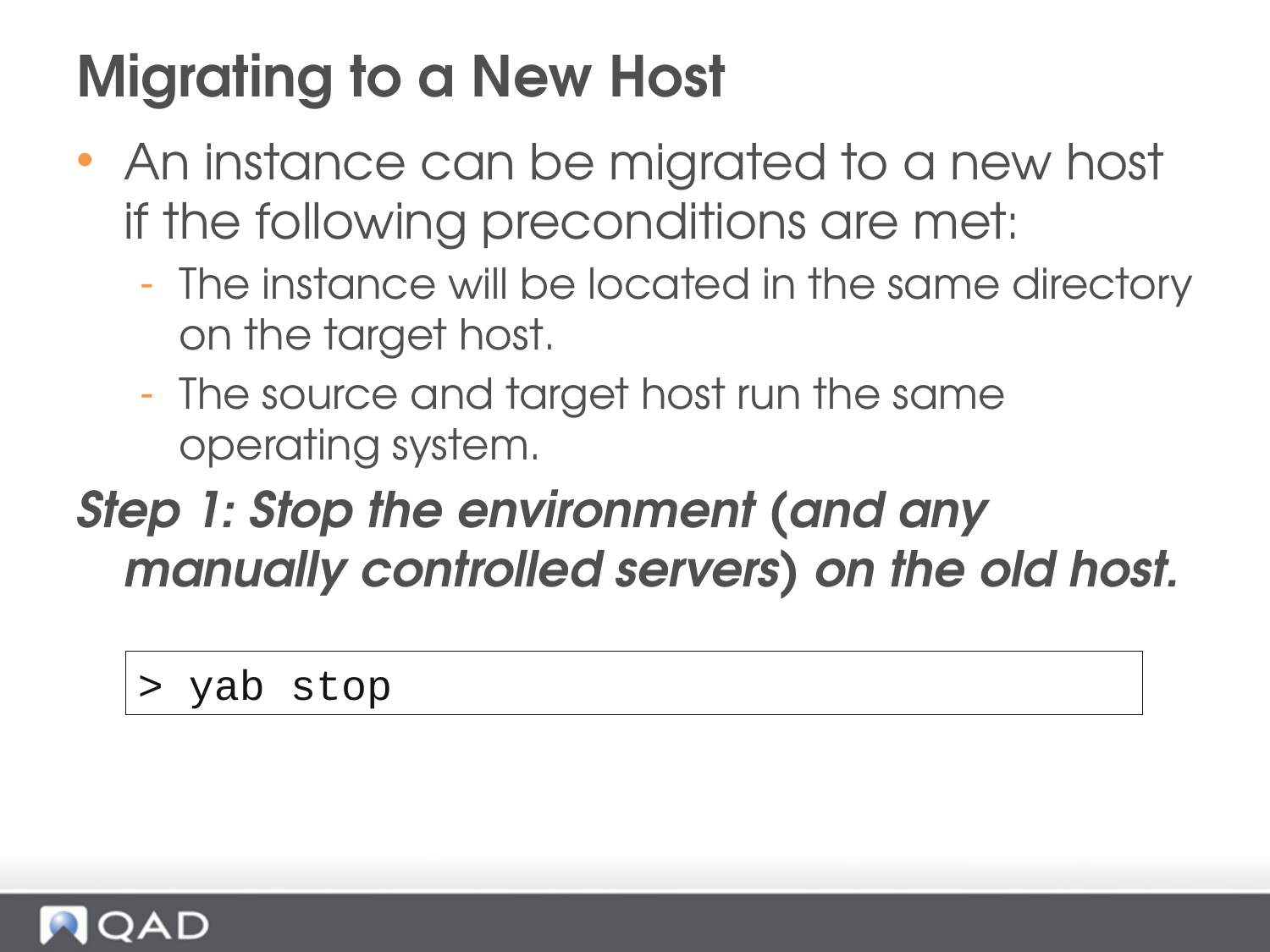

# Migrating to a New Host
An instance can be migrated to a new host if the following preconditions are met:
The instance will be located in the same directory on the target host.
The source and target host run the same operating system.
Step 1: Stop the environment (and any manually controlled servers) on the old host.
> yab stop